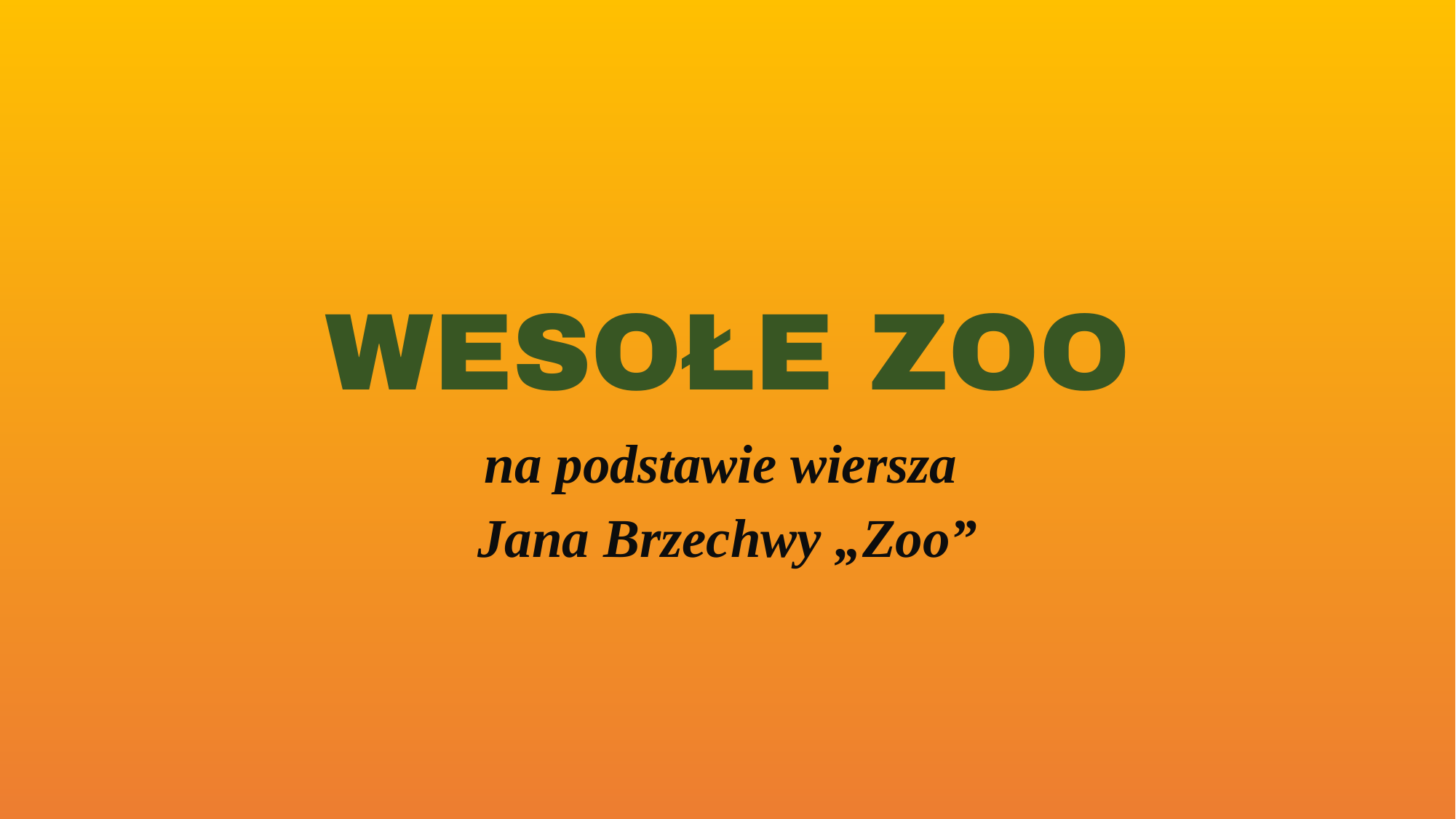

# WESOŁE ZOO
na podstawie wiersza
Jana Brzechwy „Zoo”